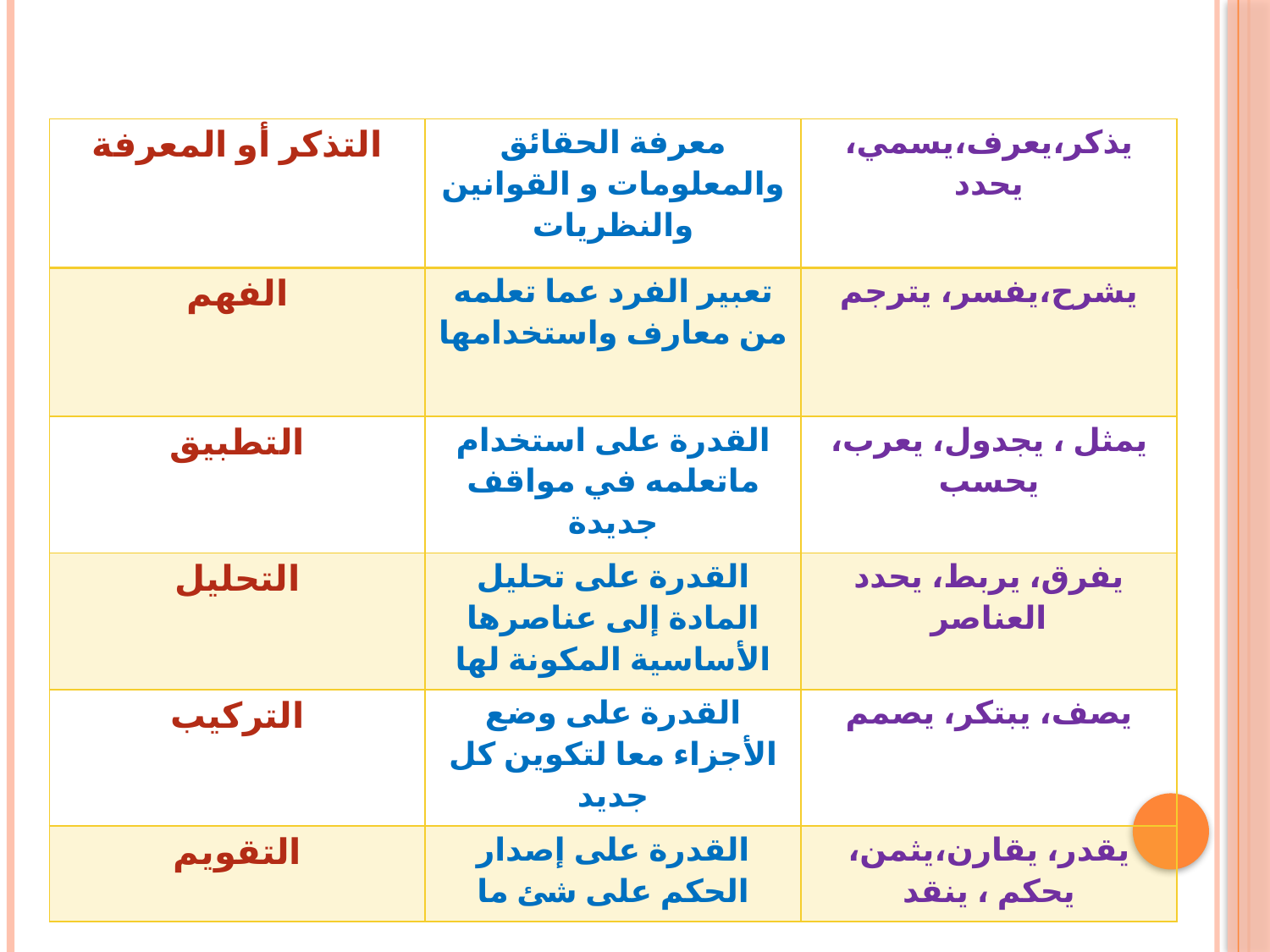

| التذكر أو المعرفة | معرفة الحقائق والمعلومات و القوانين والنظريات | يذكر،يعرف،يسمي، يحدد |
| --- | --- | --- |
| الفهم | تعبير الفرد عما تعلمه من معارف واستخدامها | يشرح،يفسر، يترجم |
| التطبيق | القدرة على استخدام ماتعلمه في مواقف جديدة | يمثل ، يجدول، يعرب، يحسب |
| التحليل | القدرة على تحليل المادة إلى عناصرها الأساسية المكونة لها | يفرق، يربط، يحدد العناصر |
| التركيب | القدرة على وضع الأجزاء معا لتكوين كل جديد | يصف، يبتكر، يصمم |
| التقويم | القدرة على إصدار الحكم على شئ ما | يقدر، يقارن،يثمن، يحكم ، ينقد |